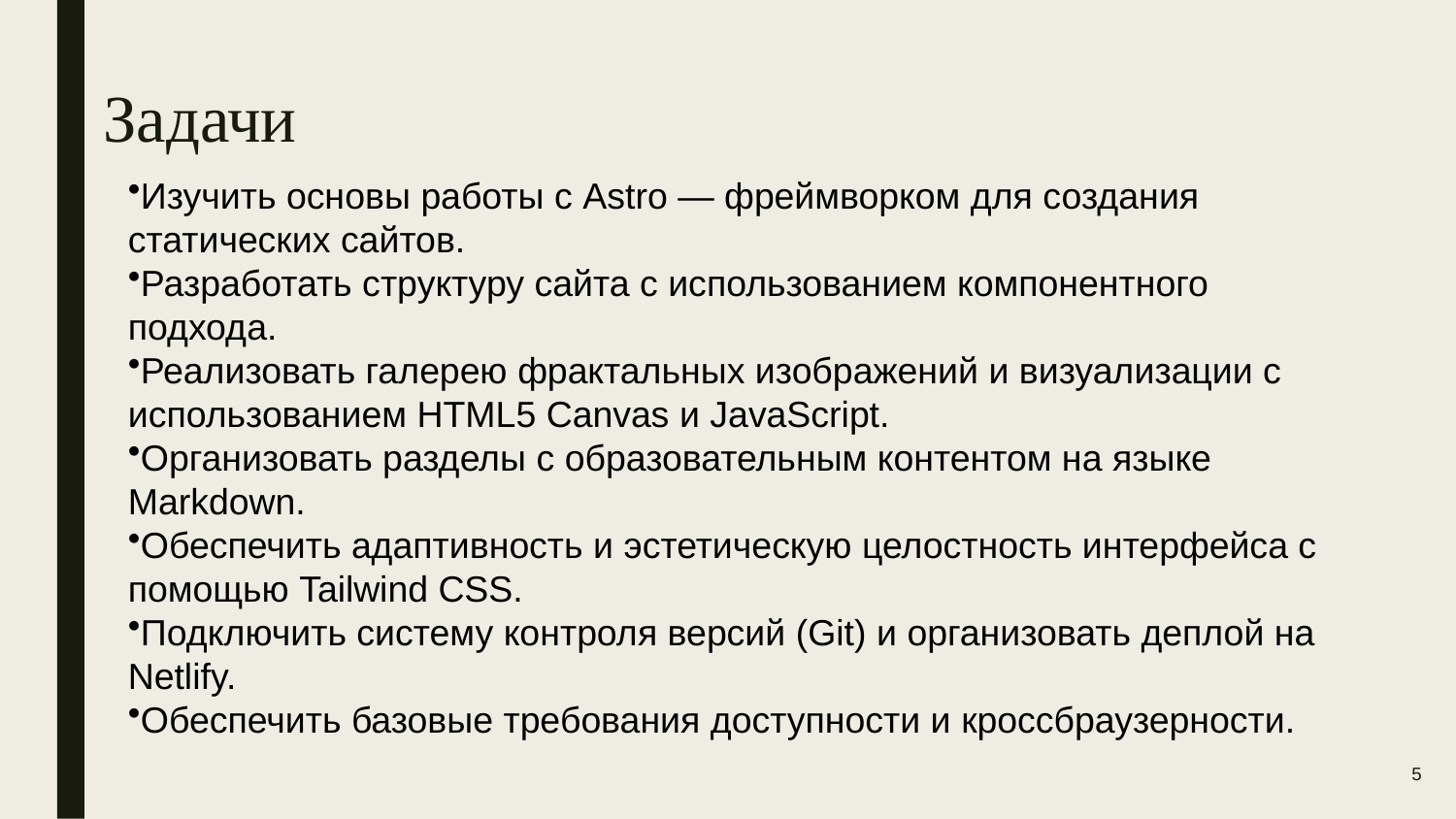

# Задачи
Изучить основы работы с Astro — фреймворком для создания статических сайтов.
Разработать структуру сайта с использованием компонентного подхода.
Реализовать галерею фрактальных изображений и визуализации с использованием HTML5 Canvas и JavaScript.
Организовать разделы с образовательным контентом на языке Markdown.
Обеспечить адаптивность и эстетическую целостность интерфейса с помощью Tailwind CSS.
Подключить систему контроля версий (Git) и организовать деплой на Netlify.
Обеспечить базовые требования доступности и кроссбраузерности.
5